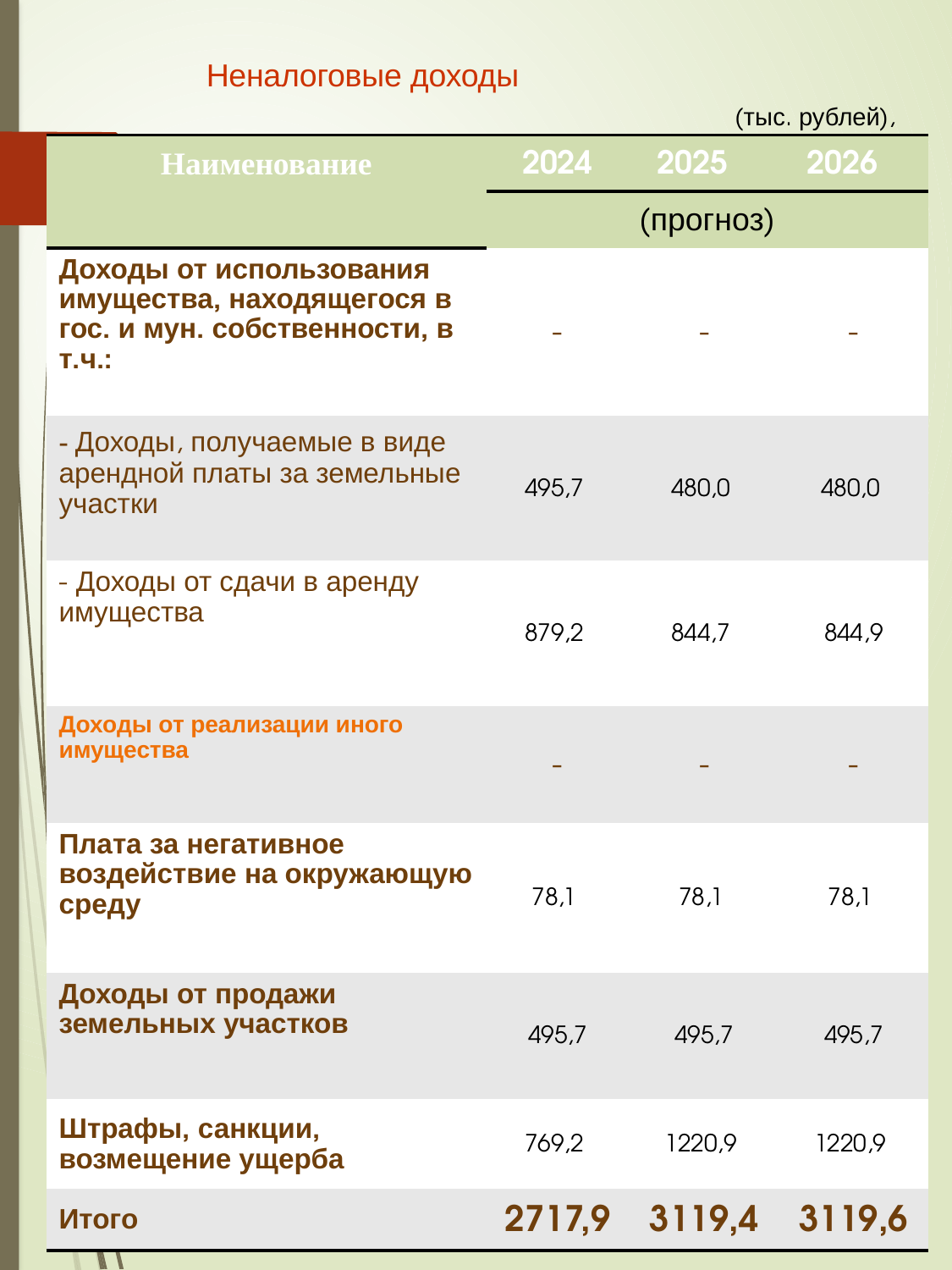

Неналоговые доходы
(тыс. рублей),
| Наименование | 2024 | 2025 | 2026 |  |
| --- | --- | --- | --- | --- |
|  | (прогноз) |  |  |  |
| Доходы от использования имущества, находящегося в гос. и мун. собственности, в т.ч.: | - | - |  | - |
| - Доходы, получаемые в виде арендной платы за земельные участки | 495,7 | 480,0 |  | 480,0 |
| - Доходы от сдачи в аренду имущества | 879,2 | 844,7 |  | 844,9 |
| Доходы от реализации иного имущества | - | - |  | - |
| Плата за негативное воздействие на окружающую среду | 78,1 | 78,1 |  | 78,1 |
| Доходы от продажи земельных участков | 495,7 | 495,7 |  | 495,7 |
| Штрафы, санкции, возмещение ущерба | 769,2 | 1220,9 |  | 1220,9 |
| Итого | 2717,9 | 3119,4 |  | 3119,6 |